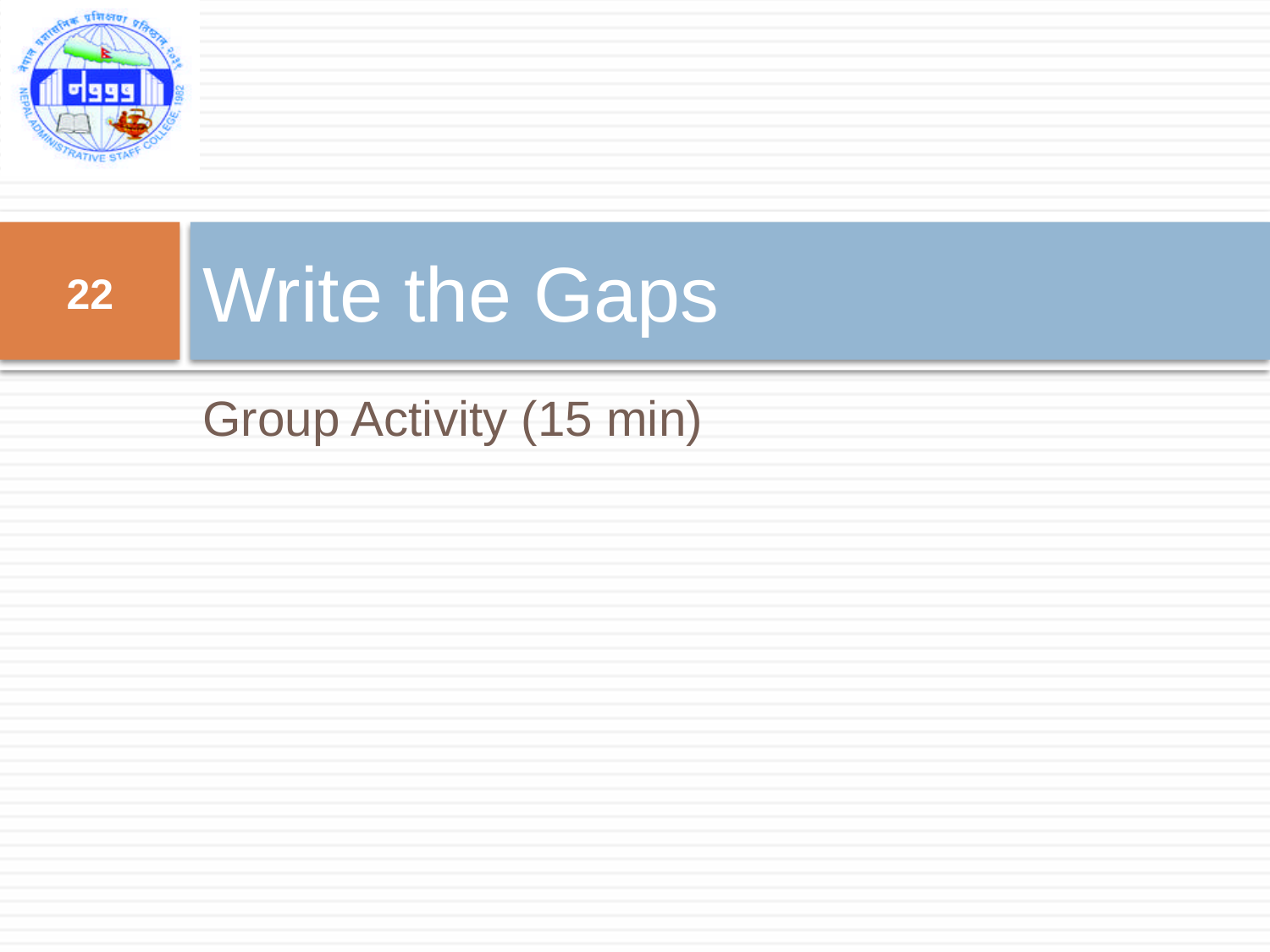

# Write the Gaps
22
Group Activity (15 min)